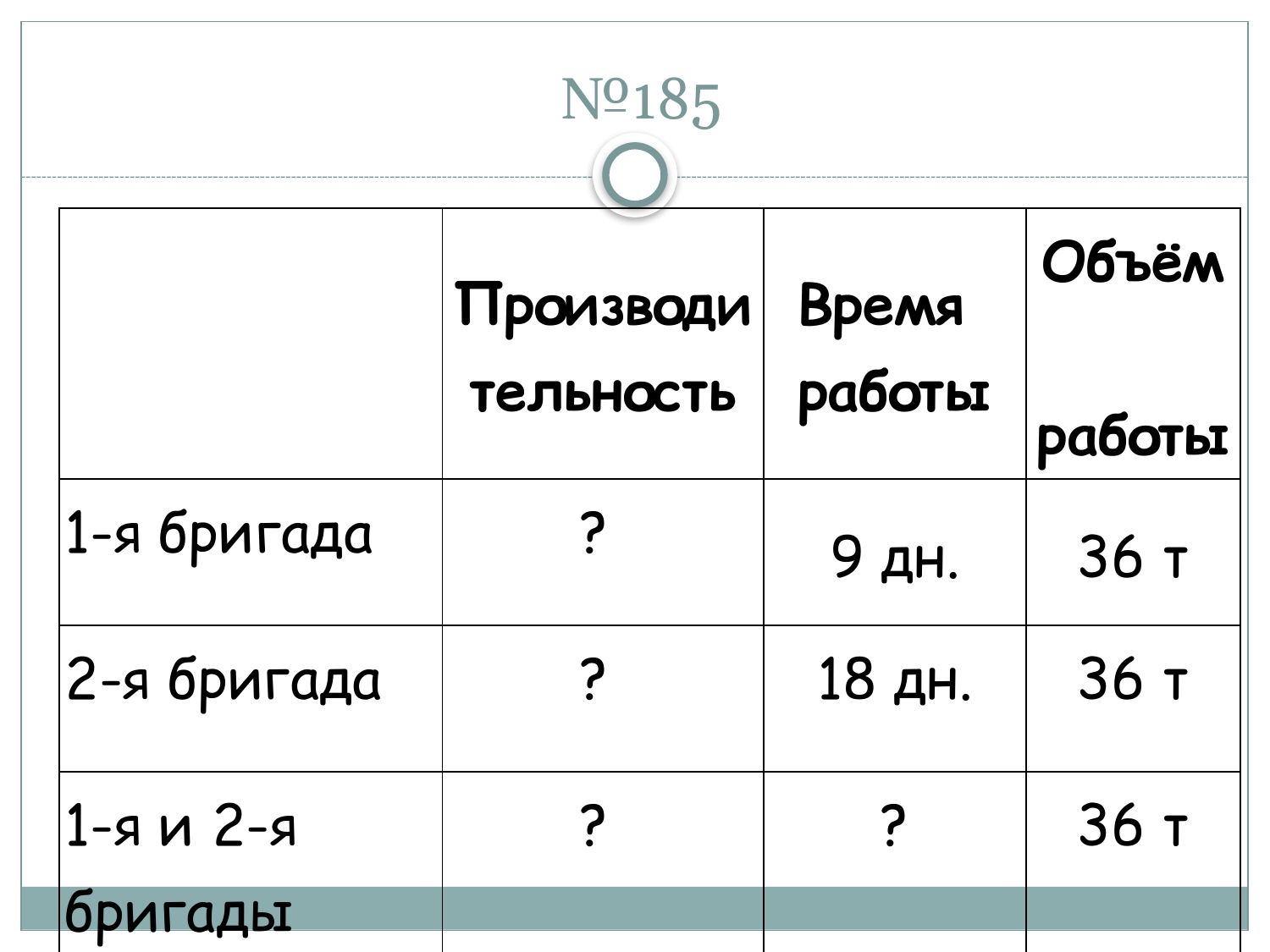

# №185
|  | Производительность | Время работы | Объём работы |
| --- | --- | --- | --- |
| 1-я бригада | ? | 9 дн. | 36 т |
| 2-я бригада | ? | 18 дн. | 36 т |
| 1-я и 2-я бригады | ? | ? | 36 т |